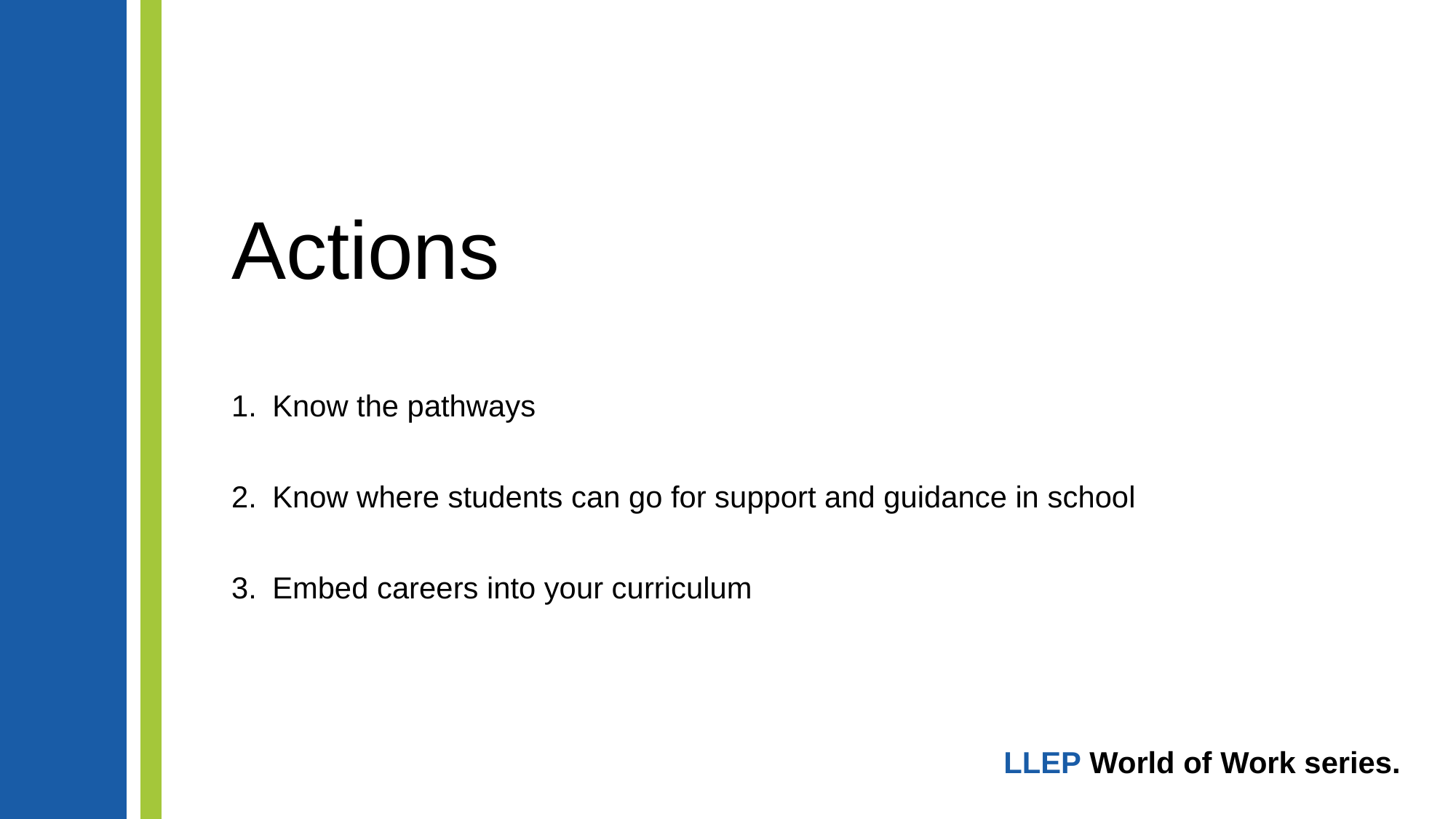

Actions

Know the pathways
Know where students can go for support and guidance in school
Embed careers into your curriculum

LLEP World of Work series.